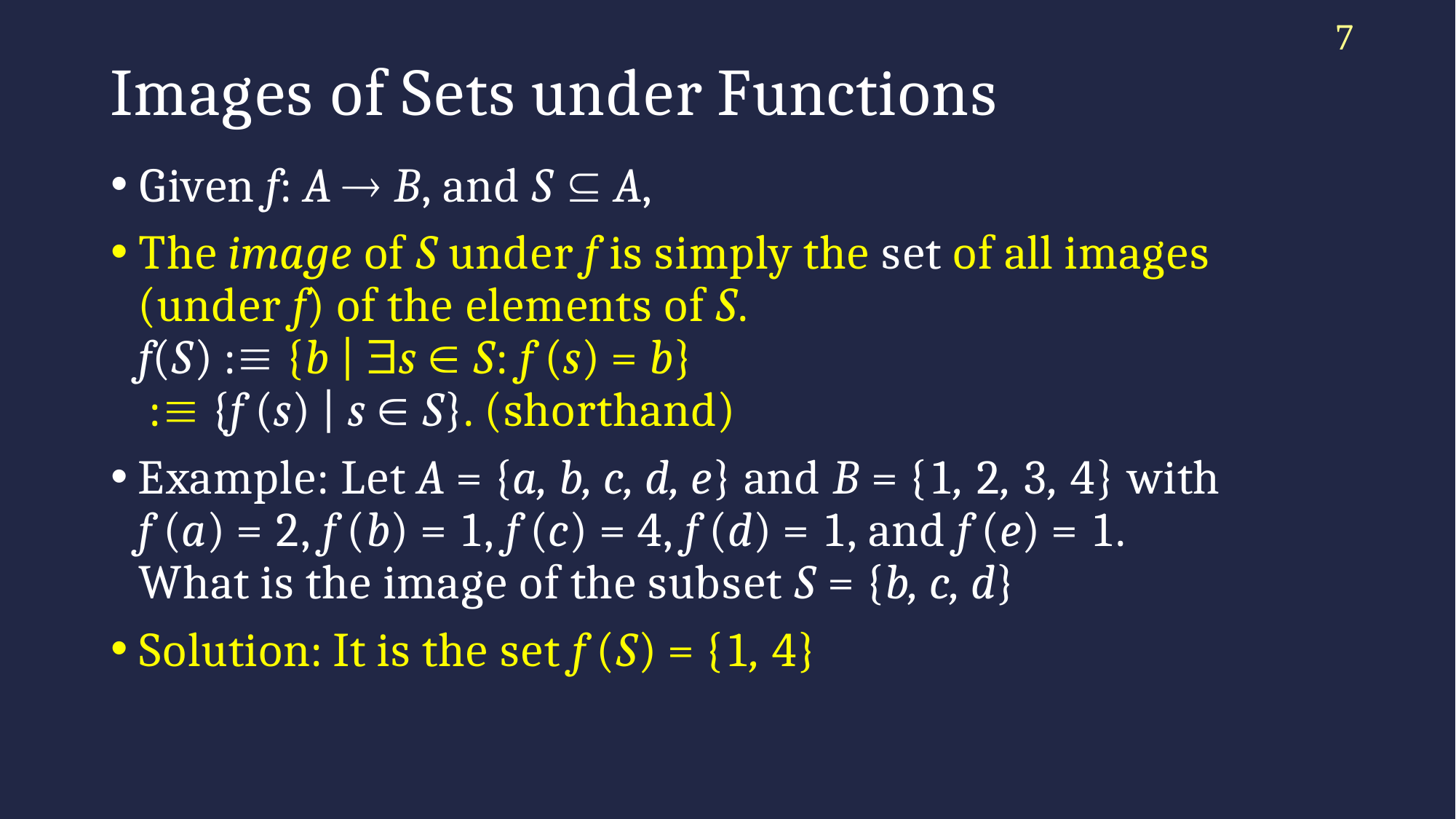

7
# Images of Sets under Functions
Given f: A → B, and S ⊆ A,
The image of S under f is simply the set of all images (under f) of the elements of S.
f(S) :≡ {b | ∃s ∈ S: f (s) = b}
 :≡ {f (s) | s ∈ S}. (shorthand)
Example: Let A = {a, b, c, d, e} and B = {1, 2, 3, 4} with
f (a) = 2, f (b) = 1, f (c) = 4, f (d) = 1, and f (e) = 1.
What is the image of the subset S = {b, c, d}
Solution: It is the set f (S) = {1, 4}